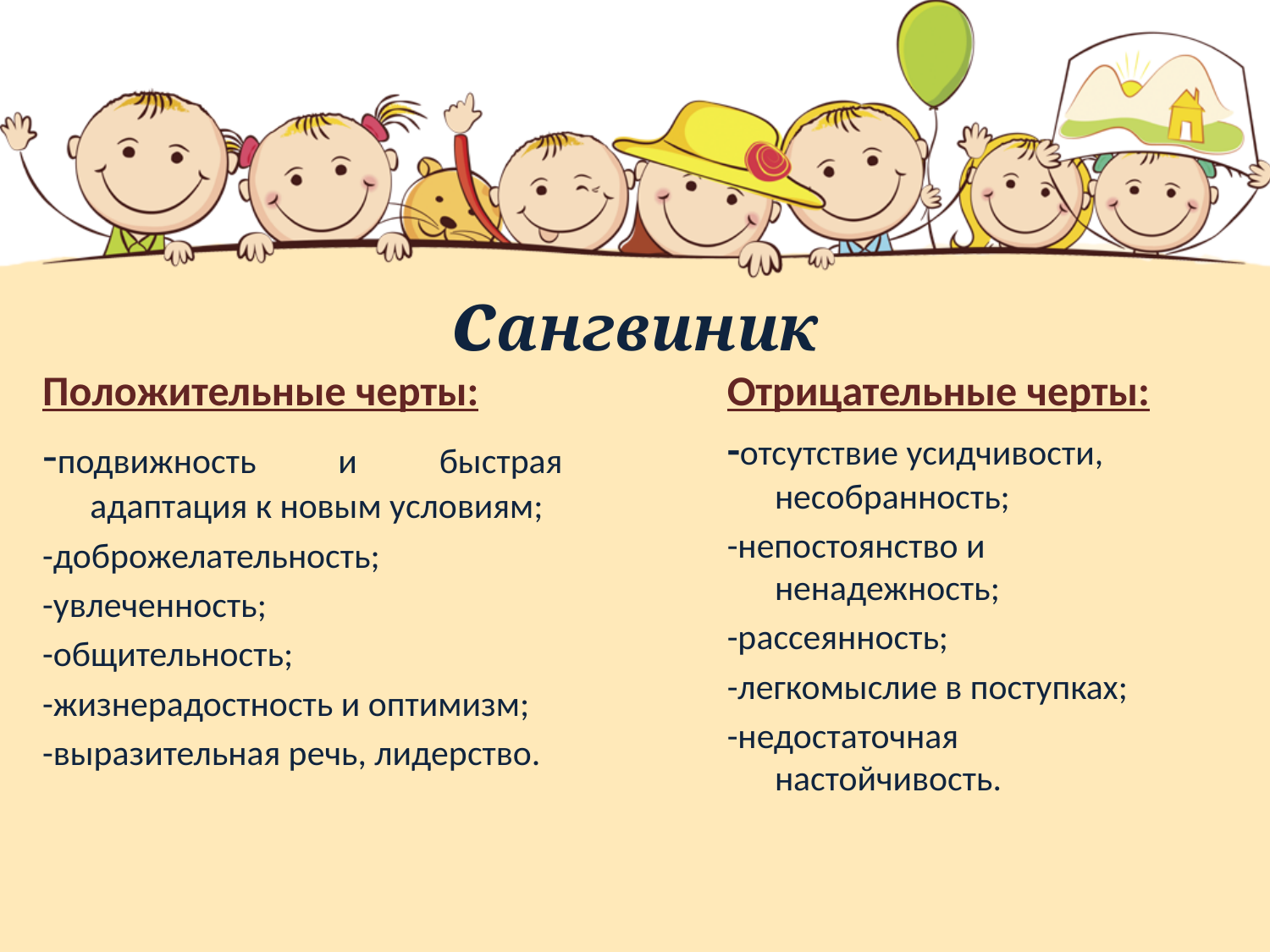

# сангвиник
Положительные черты:
-подвижность и быстрая адаптация к новым условиям;
-доброжелательность;
-увлеченность;
-общительность;
-жизнерадостность и оптимизм;
-выразительная речь, лидерство.

Отрицательные черты:
-отсутствие усидчивости, несобранность;
-непостоянство и ненадежность;
-рассеянность;
-легкомыслие в поступках;
-недостаточная настойчивость.